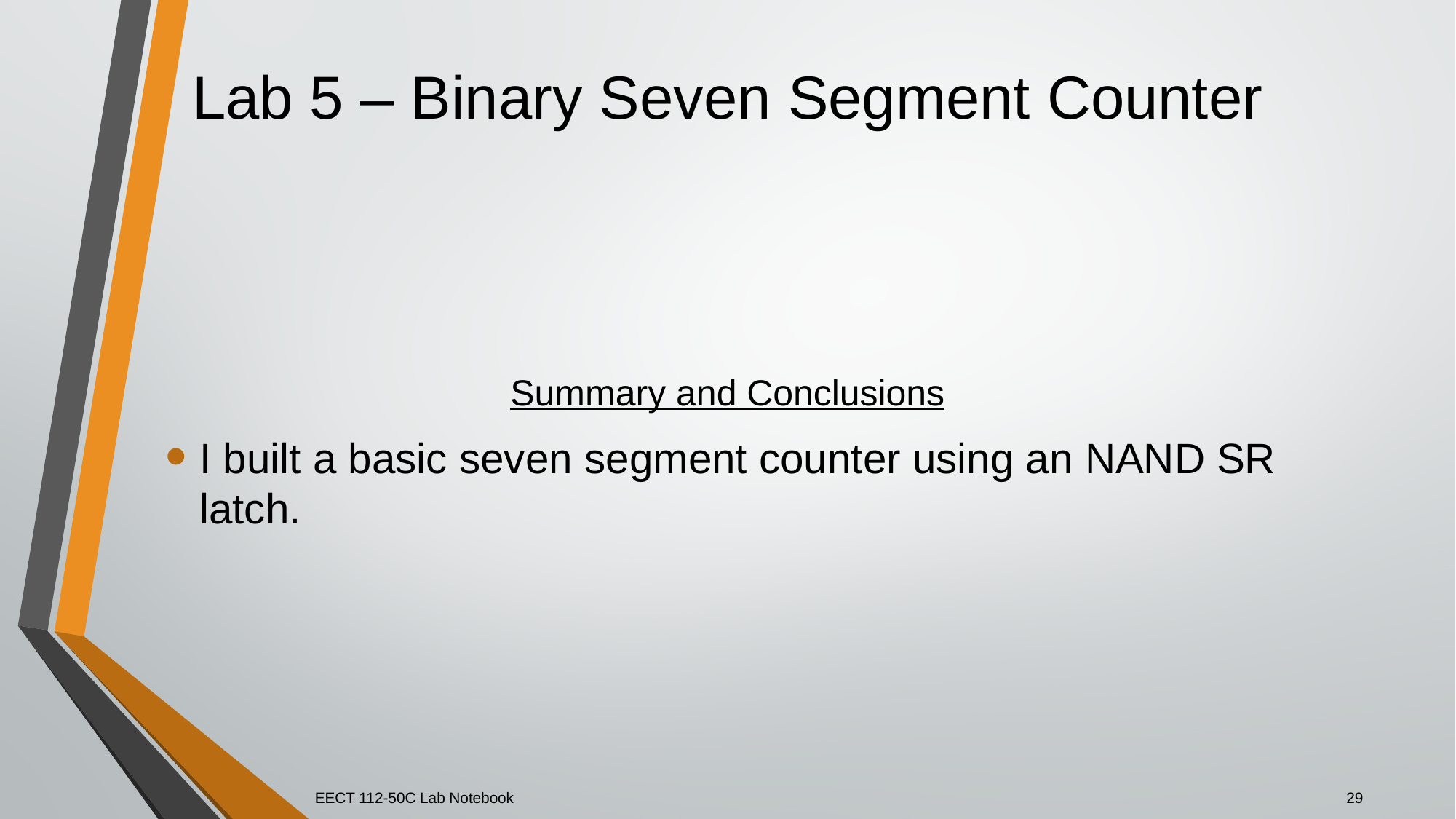

# Lab 5 – Binary Seven Segment Counter
Summary and Conclusions
I built a basic seven segment counter using an NAND SR latch.
EECT 112-50C Lab Notebook
29